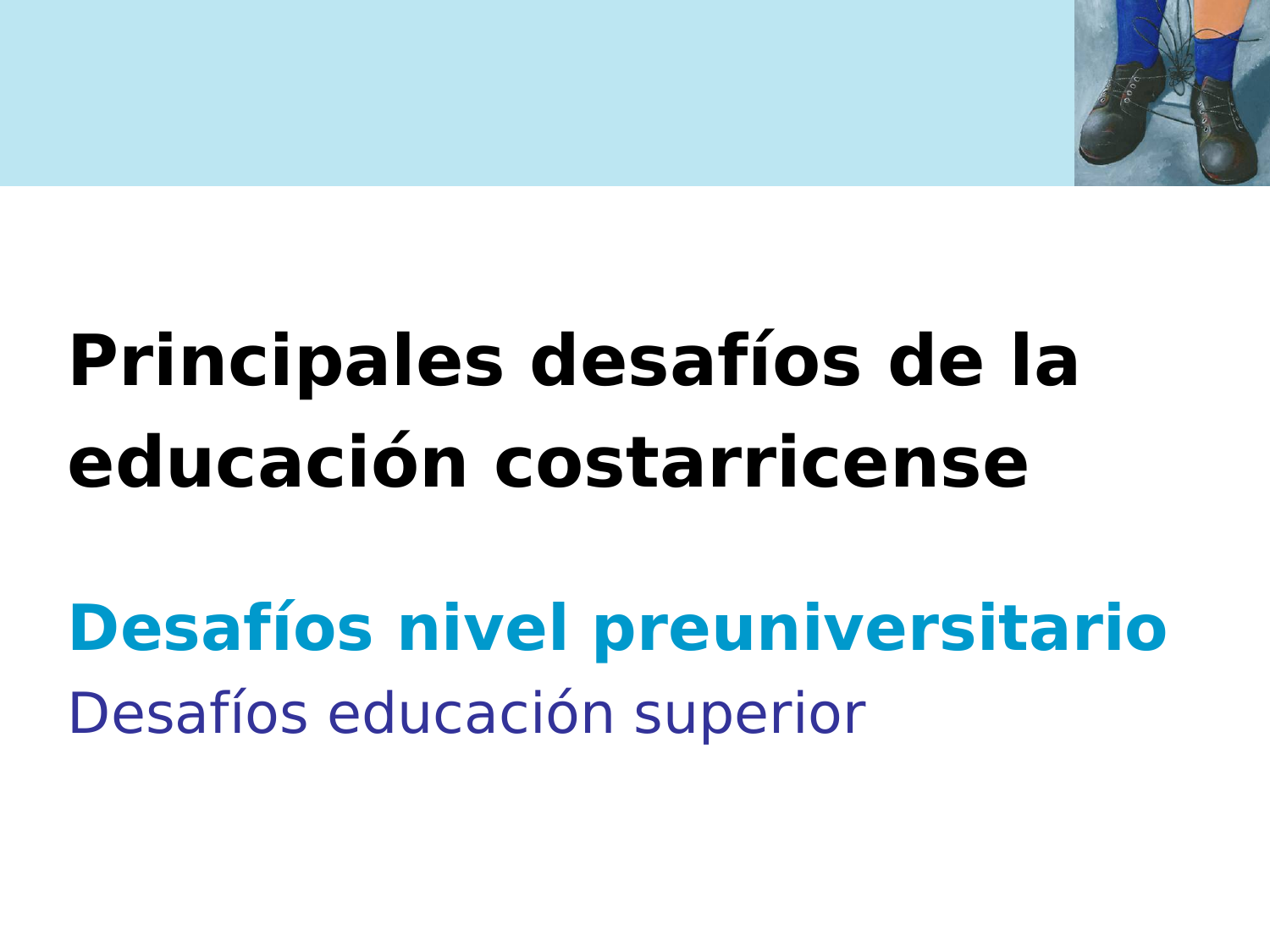

# Principales desafíos de la educación costarricense Desafíos nivel preuniversitario Desafíos educación superior